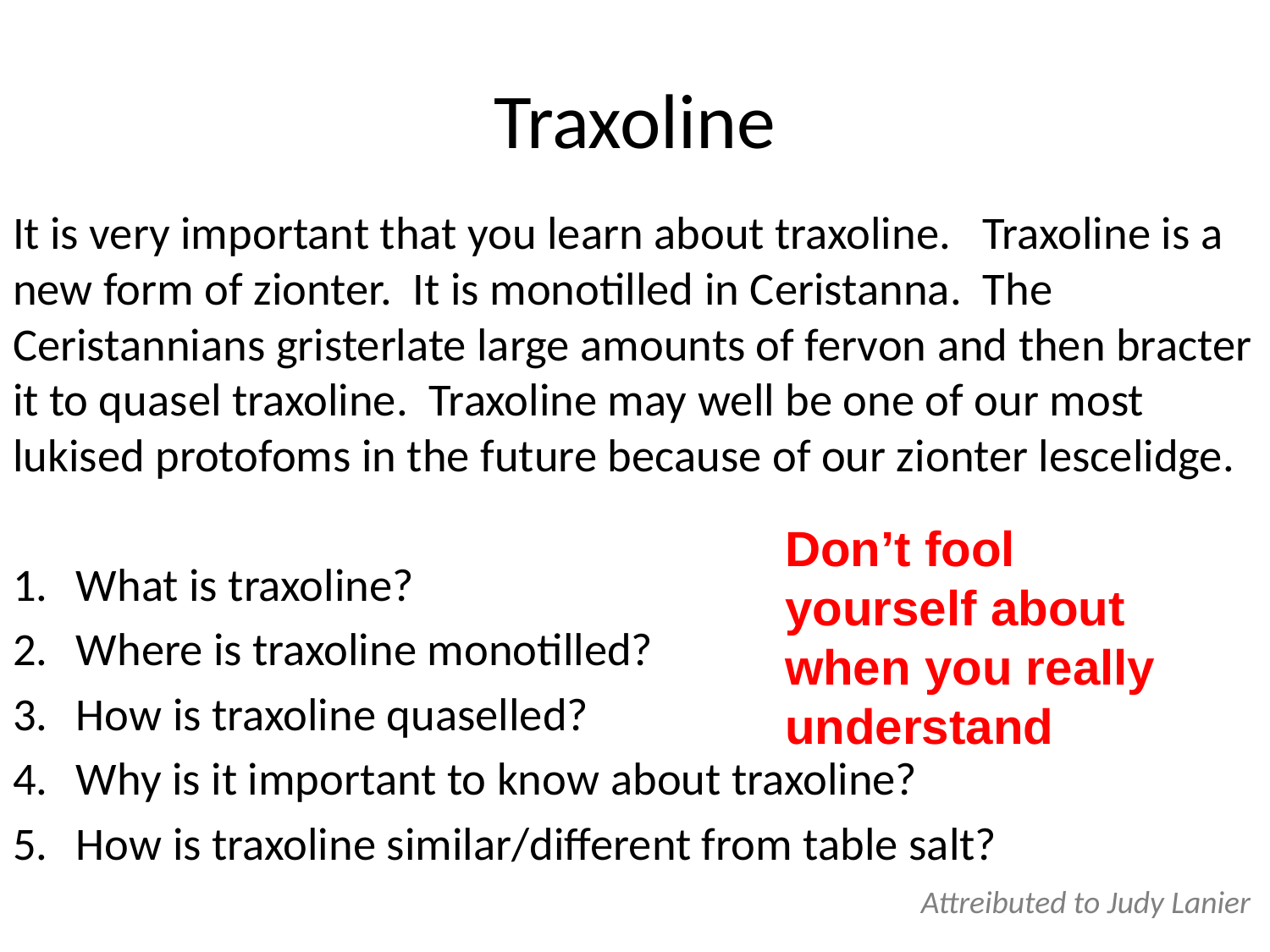

# Traxoline
It is very important that you learn about traxoline.   Traxoline is a new form of zionter.  It is monotilled in Ceristanna.  The Ceristannians gristerlate large amounts of fervon and then bracter it to quasel traxoline.  Traxoline may well be one of our most lukised protofoms in the future because of our zionter lescelidge.

What is traxoline?
Where is traxoline monotilled?
How is traxoline quaselled?
Why is it important to know about traxoline?
How is traxoline similar/different from table salt?
Don’t fool yourself about when you really understand
Attreibuted to Judy Lanier